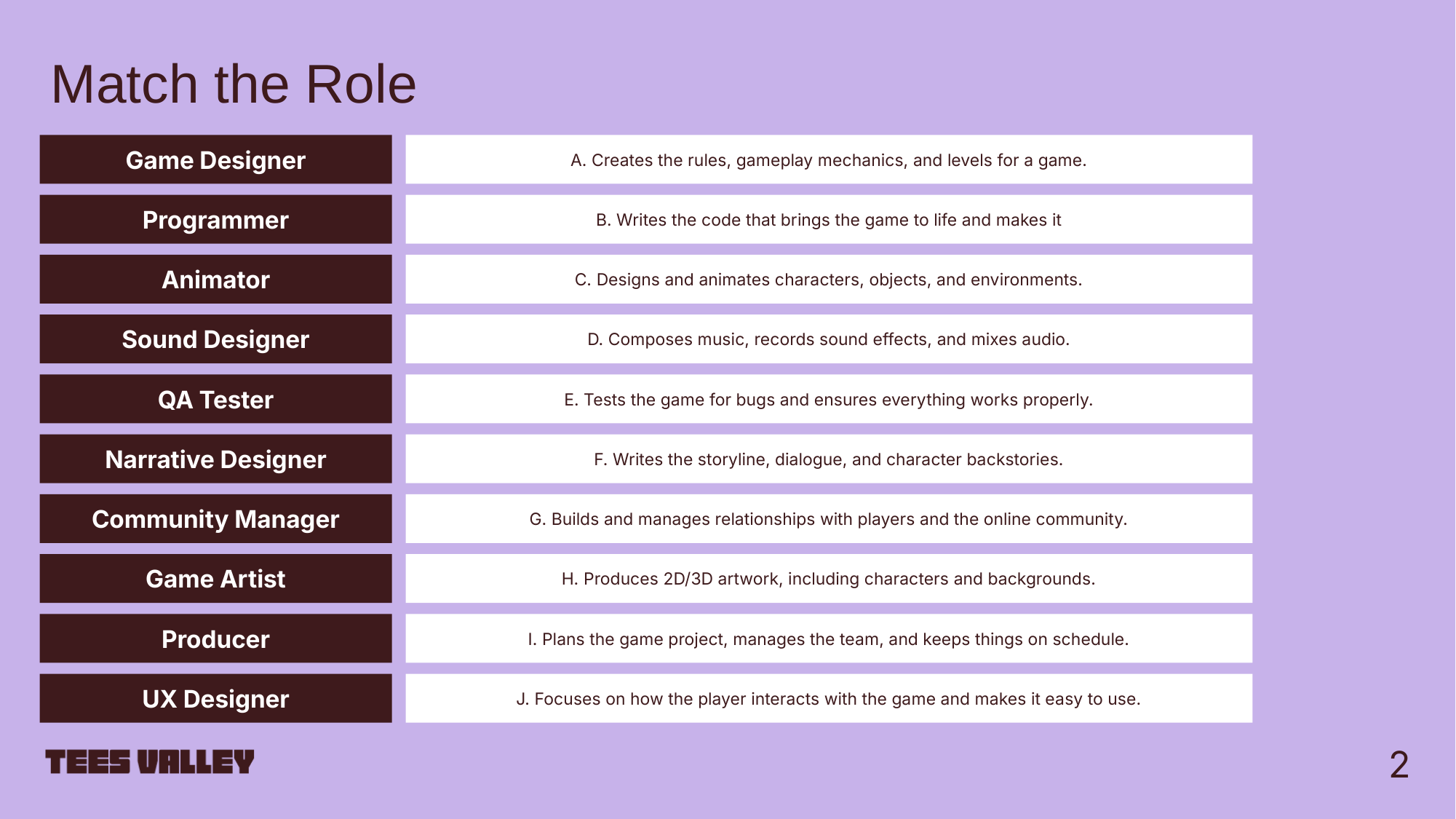

# Match the Role
Game Designer
A. Creates the rules, gameplay mechanics, and levels for a game.
Programmer
B. Writes the code that brings the game to life and makes it
Animator
C. Designs and animates characters, objects, and environments.
Sound Designer
D. Composes music, records sound effects, and mixes audio.
QA Tester
E. Tests the game for bugs and ensures everything works properly.
Narrative Designer
F. Writes the storyline, dialogue, and character backstories.
Community Manager
G. Builds and manages relationships with players and the online community.
Game Artist
H. Produces 2D/3D artwork, including characters and backgrounds.
Producer
I. Plans the game project, manages the team, and keeps things on schedule.
UX Designer
J. Focuses on how the player interacts with the game and makes it easy to use.